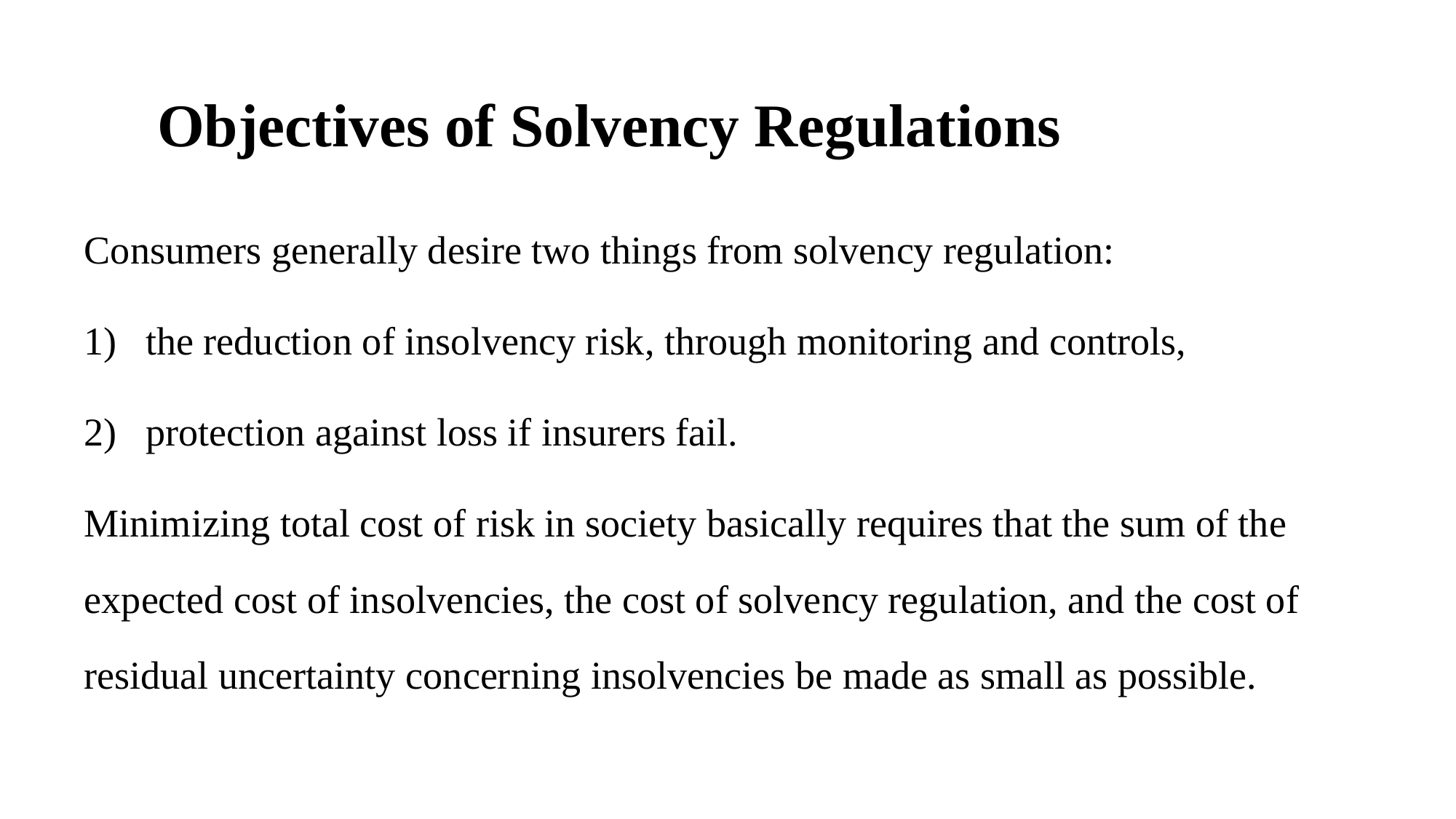

# Objectives of Solvency Regulations
Consumers generally desire two things from solvency regulation:
the reduction of insolvency risk, through monitoring and controls,
protection against loss if insurers fail.
Minimizing total cost of risk in society basically requires that the sum of the expected cost of insolvencies, the cost of solvency regulation, and the cost of residual uncertainty concerning insolvencies be made as small as possible.